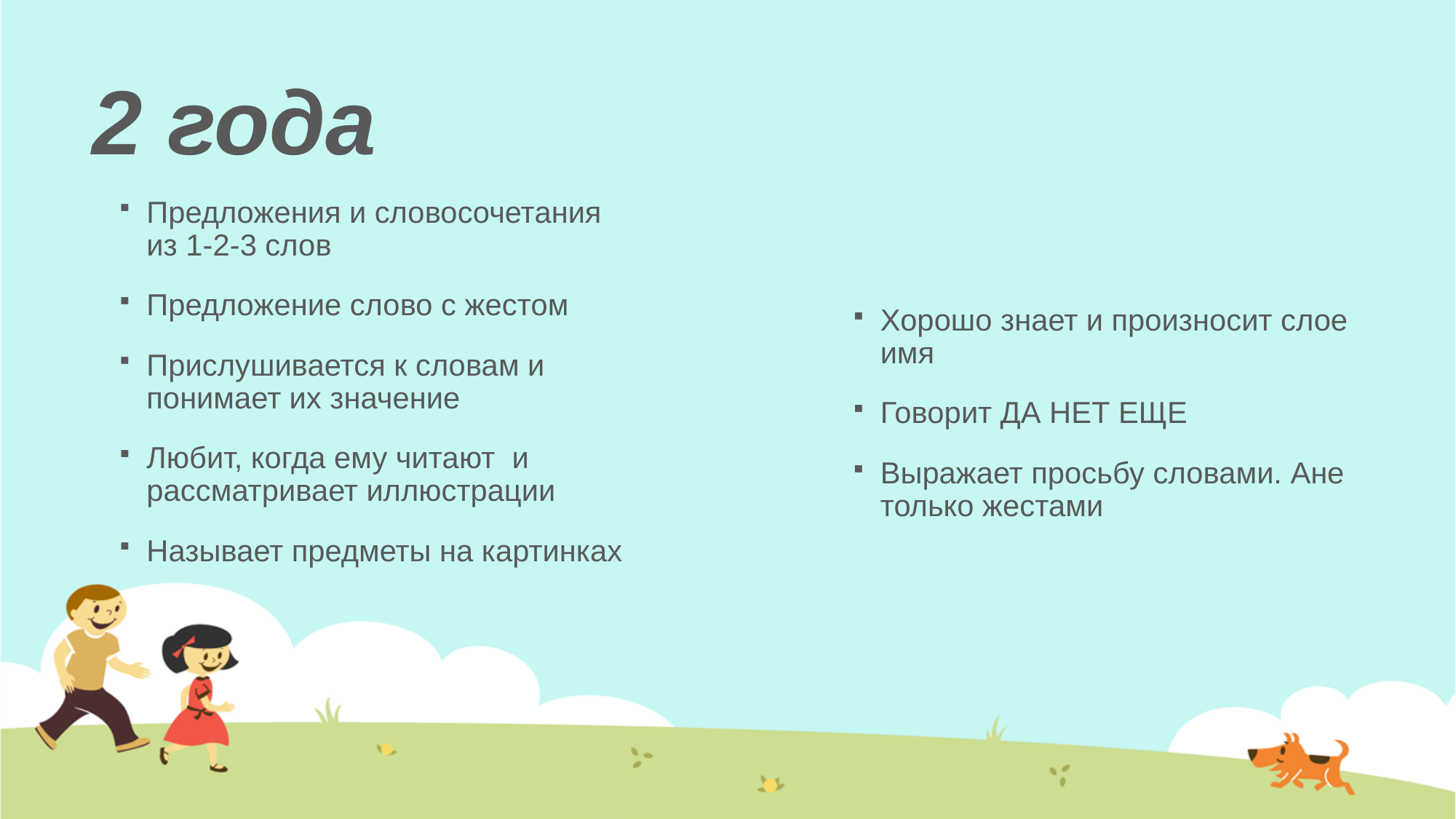

# 2 года
Предложения и словосочетания из 1-2-3 слов
Предложение слово с жестом
Прислушивается к словам и понимает их значение
Любит, когда ему читают  и рассматривает иллюстрации
Называет предметы на картинках

Хорошо знает и произносит слое имя
Говорит ДА НЕТ ЕЩЕ
Выражает просьбу словами. Ане только жестами